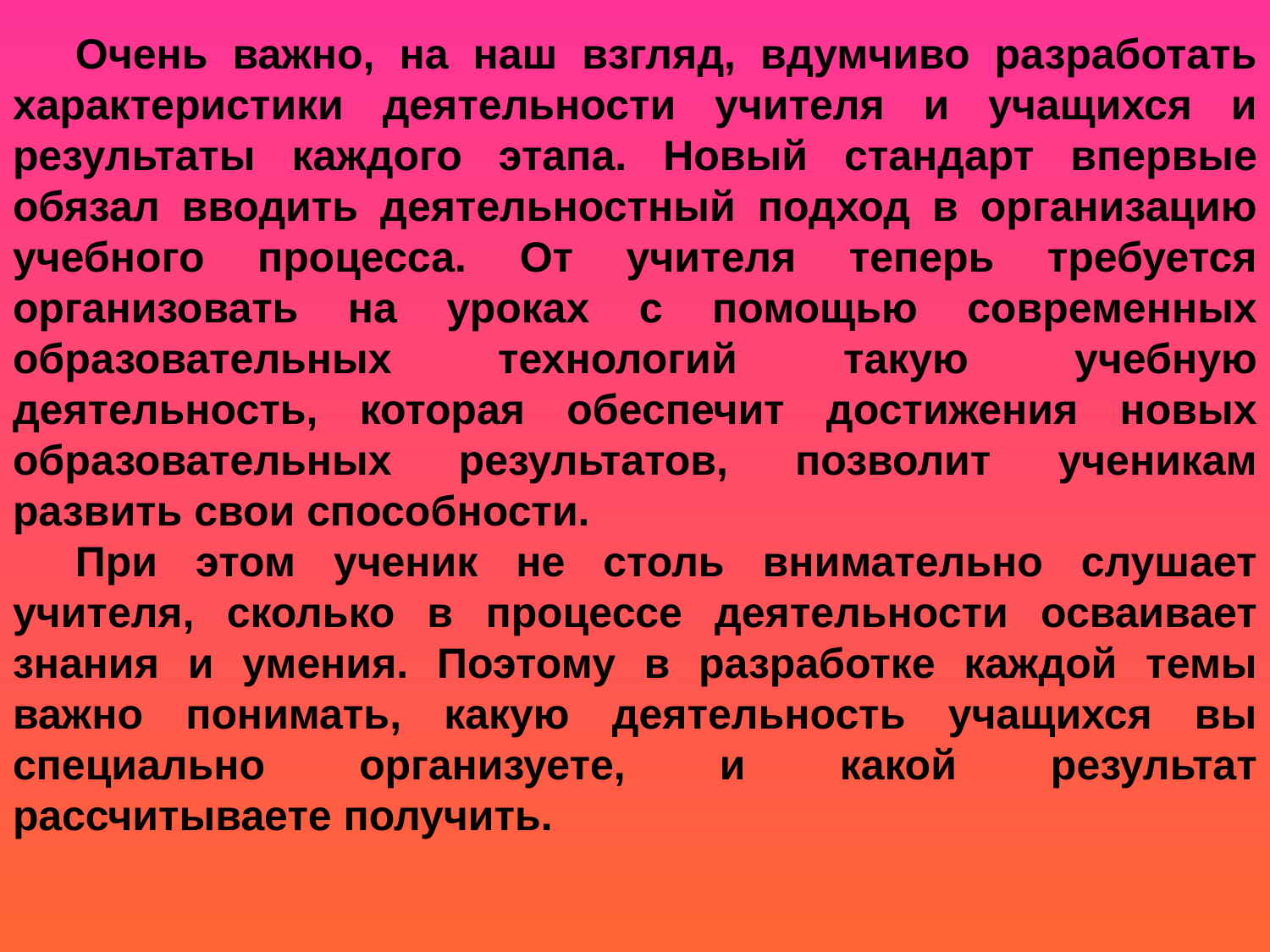

Очень важно, на наш взгляд, вдумчиво разработать характеристики деятельности учителя и учащихся и результаты каждого этапа. Новый стандарт впервые обязал вводить деятельностный подход в организацию учебного процесса. От учителя теперь требуется организовать на уроках с помощью современных образовательных технологий такую учебную деятельность, которая обеспечит достижения новых образовательных результатов, позволит ученикам развить свои способности.
При этом ученик не столь внимательно слушает учителя, сколько в процессе деятельности осваивает знания и умения. Поэтому в разработке каждой темы важно понимать, какую деятельность учащихся вы специально организуете, и какой результат рассчитываете получить.